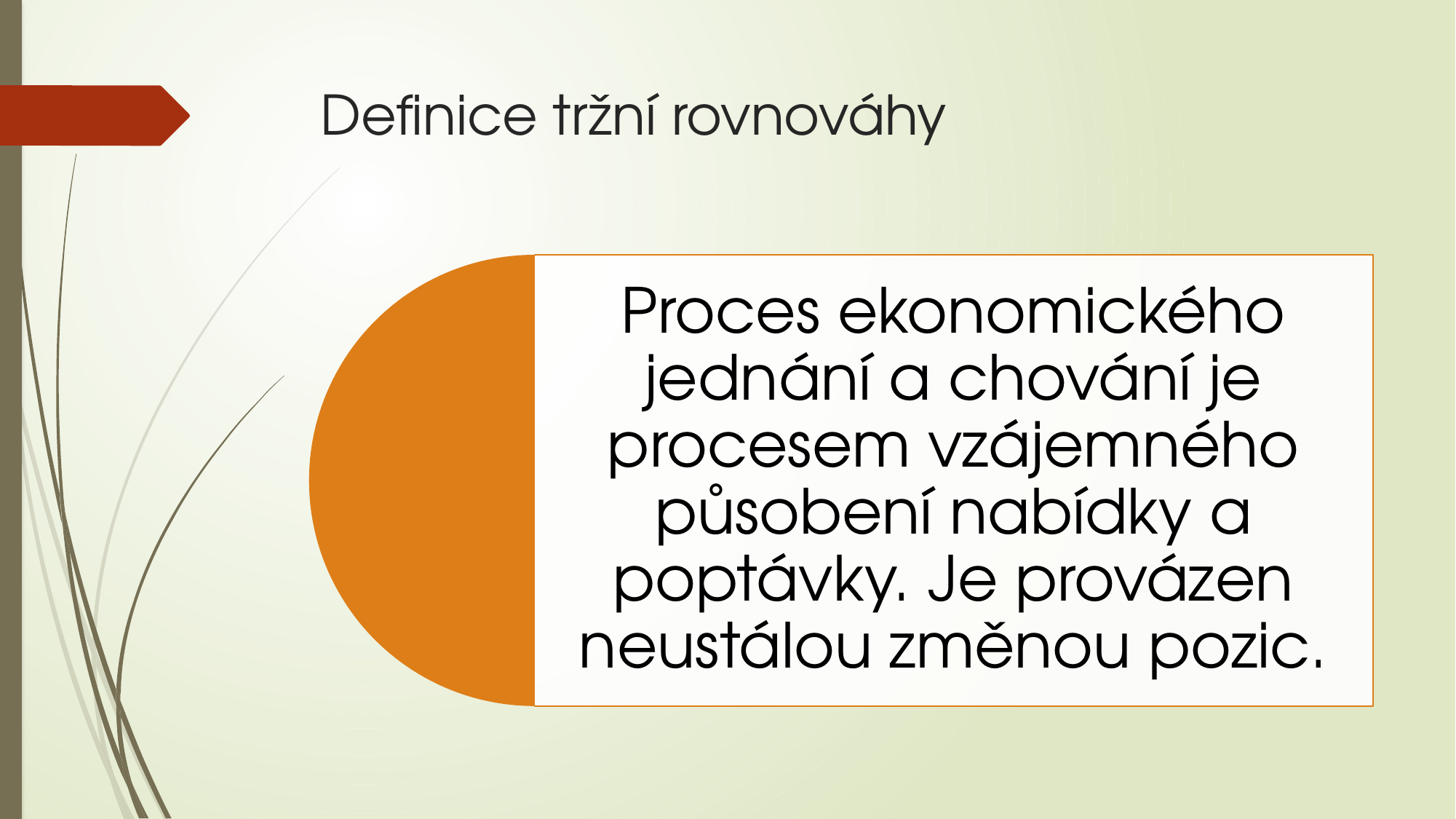

# Definice tržní rovnováhy
Proces ekonomického jednání a chování je procesem vzájemného působení nabídky a poptávky. Je provázen neustálou změnou pozic.